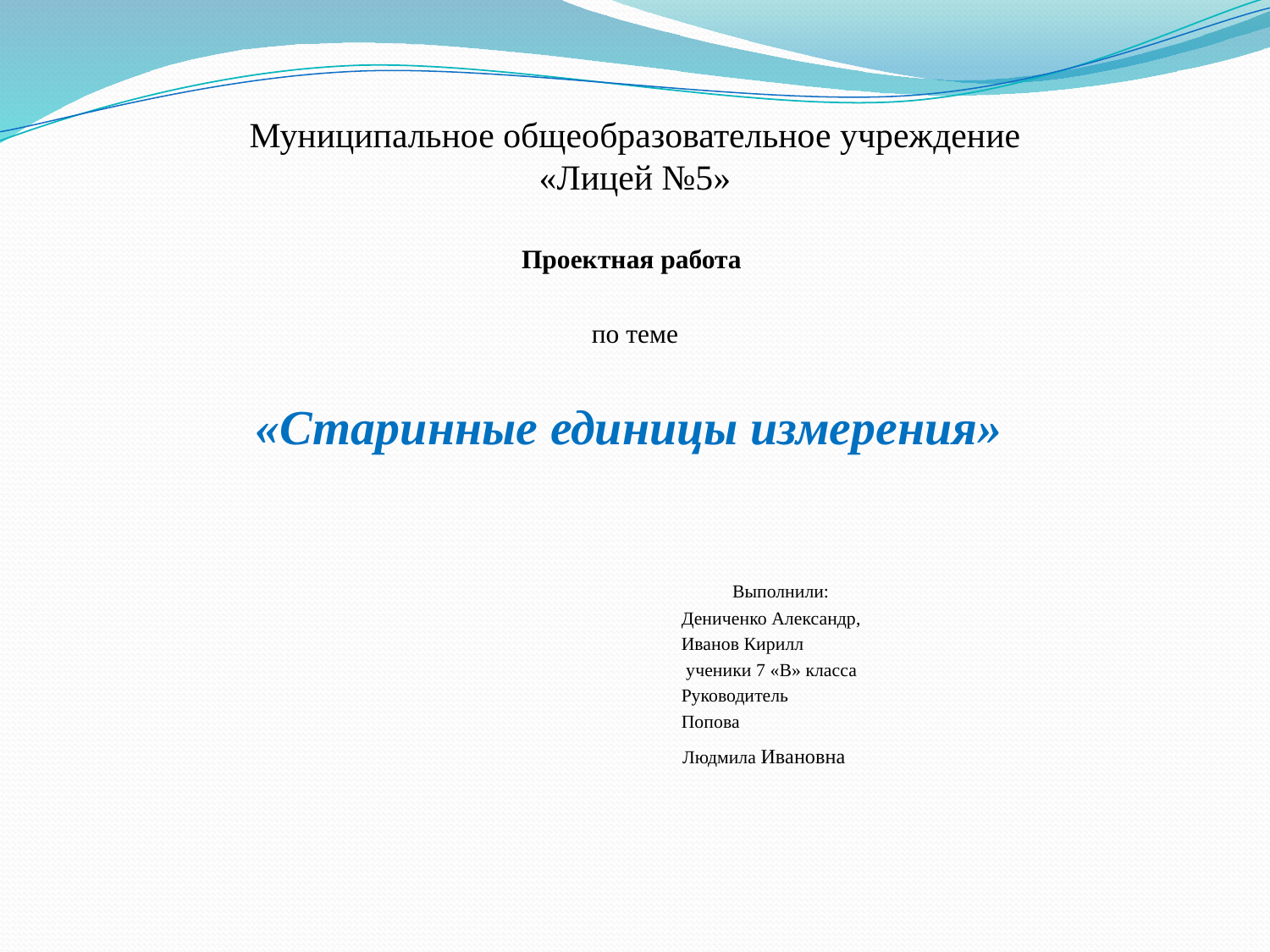

# Муниципальное общеобразовательное учреждение «Лицей №5»

Проектная работа

по теме

«Старинные единицы измерения»

                                                                                              Выполнили:
                                                                                                                                  Дениченко Александр,
                                                                                                                                  Иванов Кирилл
                                                                                                                                   ученики 7 «В» класса
                                                                                                                                  Руководитель
                                                                                                                                  Попова
                                                                                                                                  Людмила Ивановна